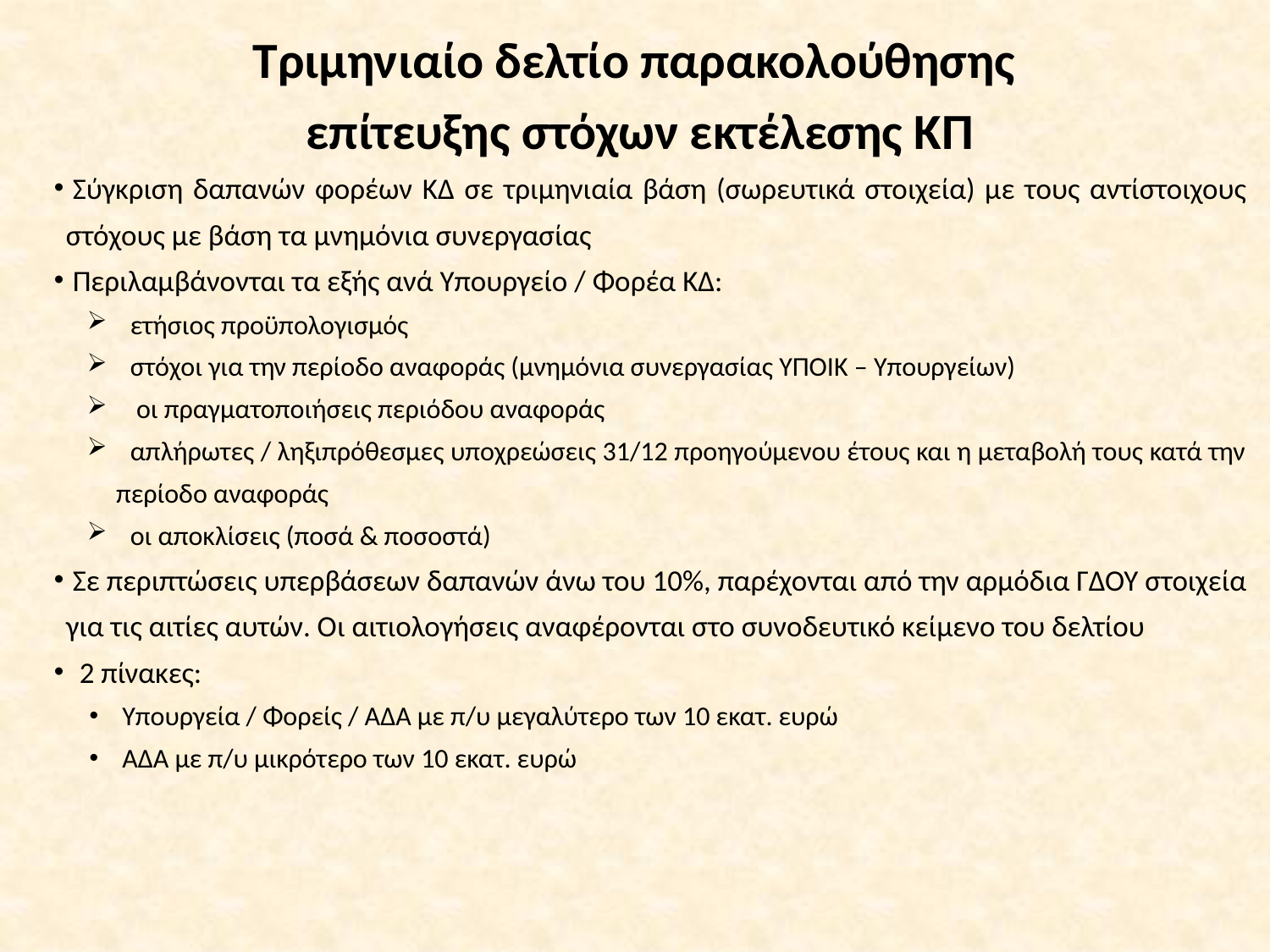

Τριμηνιαίο δελτίο παρακολούθησης
επίτευξης στόχων εκτέλεσης ΚΠ
Σύγκριση δαπανών φορέων ΚΔ σε τριμηνιαία βάση (σωρευτικά στοιχεία) με τους αντίστοιχους στόχους με βάση τα μνημόνια συνεργασίας
Περιλαμβάνονται τα εξής ανά Υπουργείο / Φορέα ΚΔ:
ετήσιος προϋπολογισμός
στόχοι για την περίοδο αναφοράς (μνημόνια συνεργασίας ΥΠΟΙΚ – Υπουργείων)
 οι πραγματοποιήσεις περιόδου αναφοράς
απλήρωτες / ληξιπρόθεσμες υποχρεώσεις 31/12 προηγούμενου έτους και η μεταβολή τους κατά την περίοδο αναφοράς
οι αποκλίσεις (ποσά & ποσοστά)
Σε περιπτώσεις υπερβάσεων δαπανών άνω του 10%, παρέχονται από την αρμόδια ΓΔΟΥ στοιχεία για τις αιτίες αυτών. Οι αιτιολογήσεις αναφέρονται στο συνοδευτικό κείμενο του δελτίου
 2 πίνακες:
Υπουργεία / Φορείς / ΑΔΑ με π/υ μεγαλύτερο των 10 εκατ. ευρώ
ΑΔΑ με π/υ μικρότερο των 10 εκατ. ευρώ